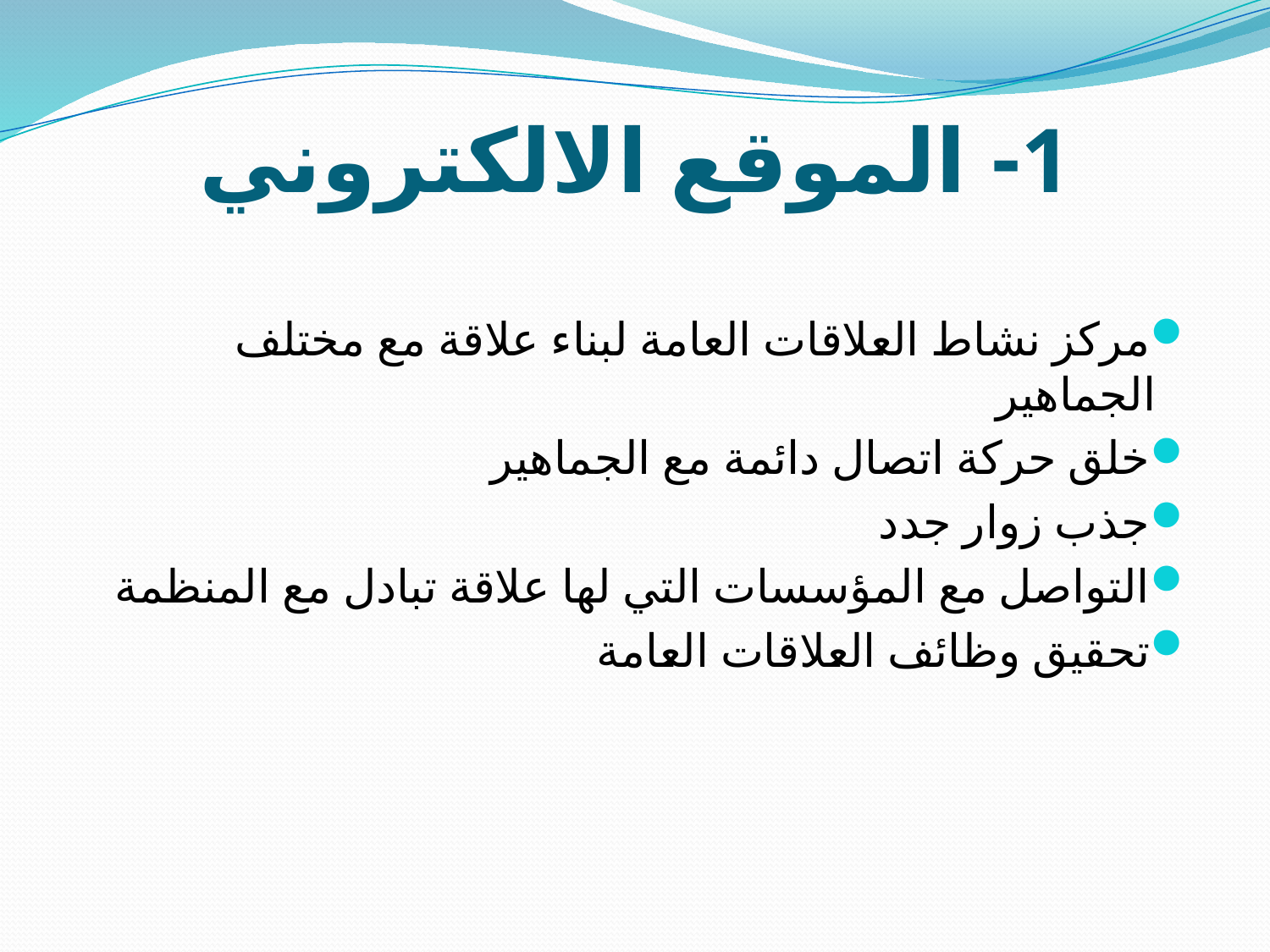

# 1- الموقع الالكتروني
مركز نشاط العلاقات العامة لبناء علاقة مع مختلف الجماهير
خلق حركة اتصال دائمة مع الجماهير
جذب زوار جدد
التواصل مع المؤسسات التي لها علاقة تبادل مع المنظمة
تحقيق وظائف العلاقات العامة